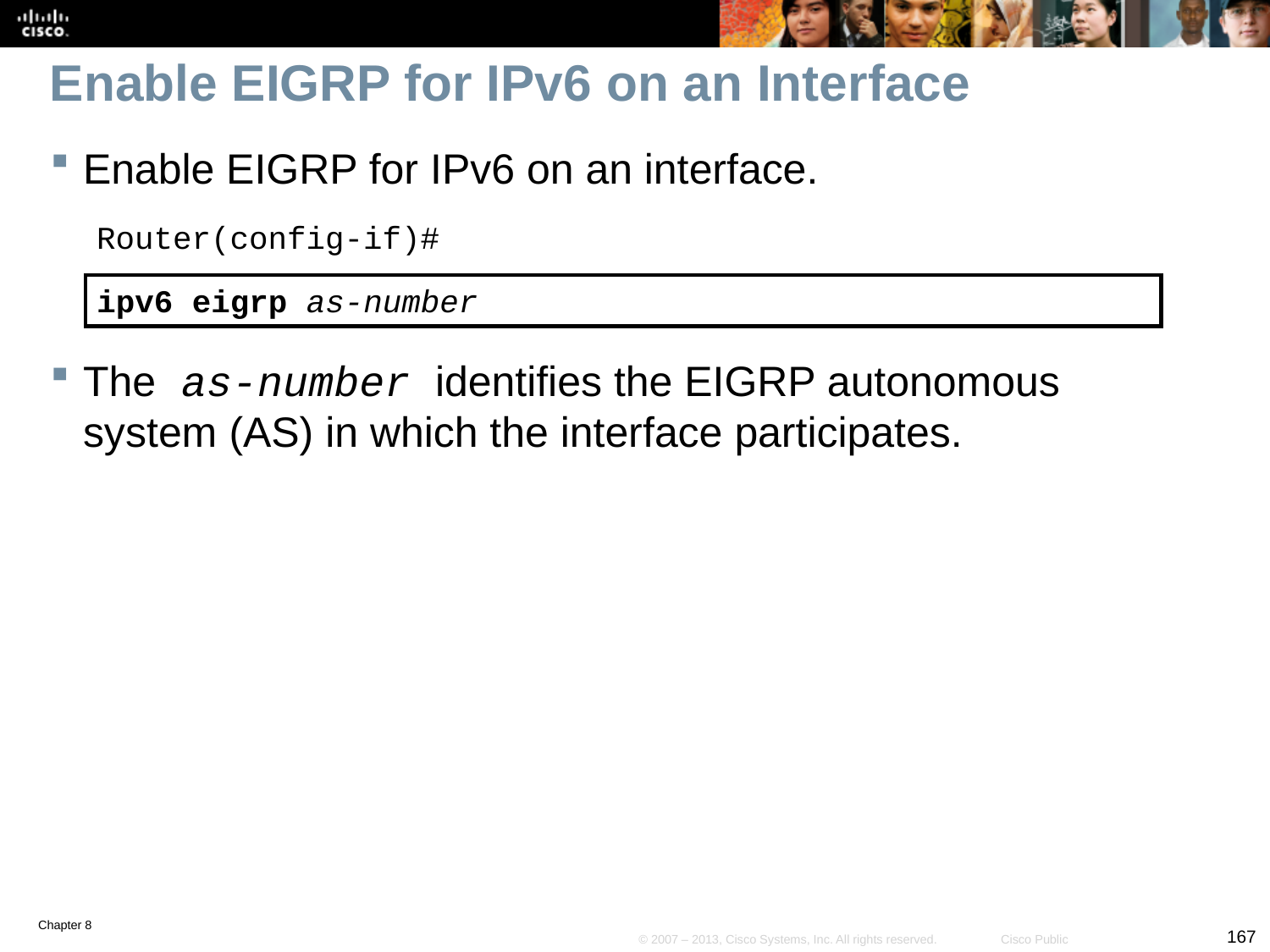

# Enable EIGRP for IPv6 on an Interface
Enable EIGRP for IPv6 on an interface.
Router(config-if)#
ipv6 eigrp as-number
The as-number identifies the EIGRP autonomous system (AS) in which the interface participates.